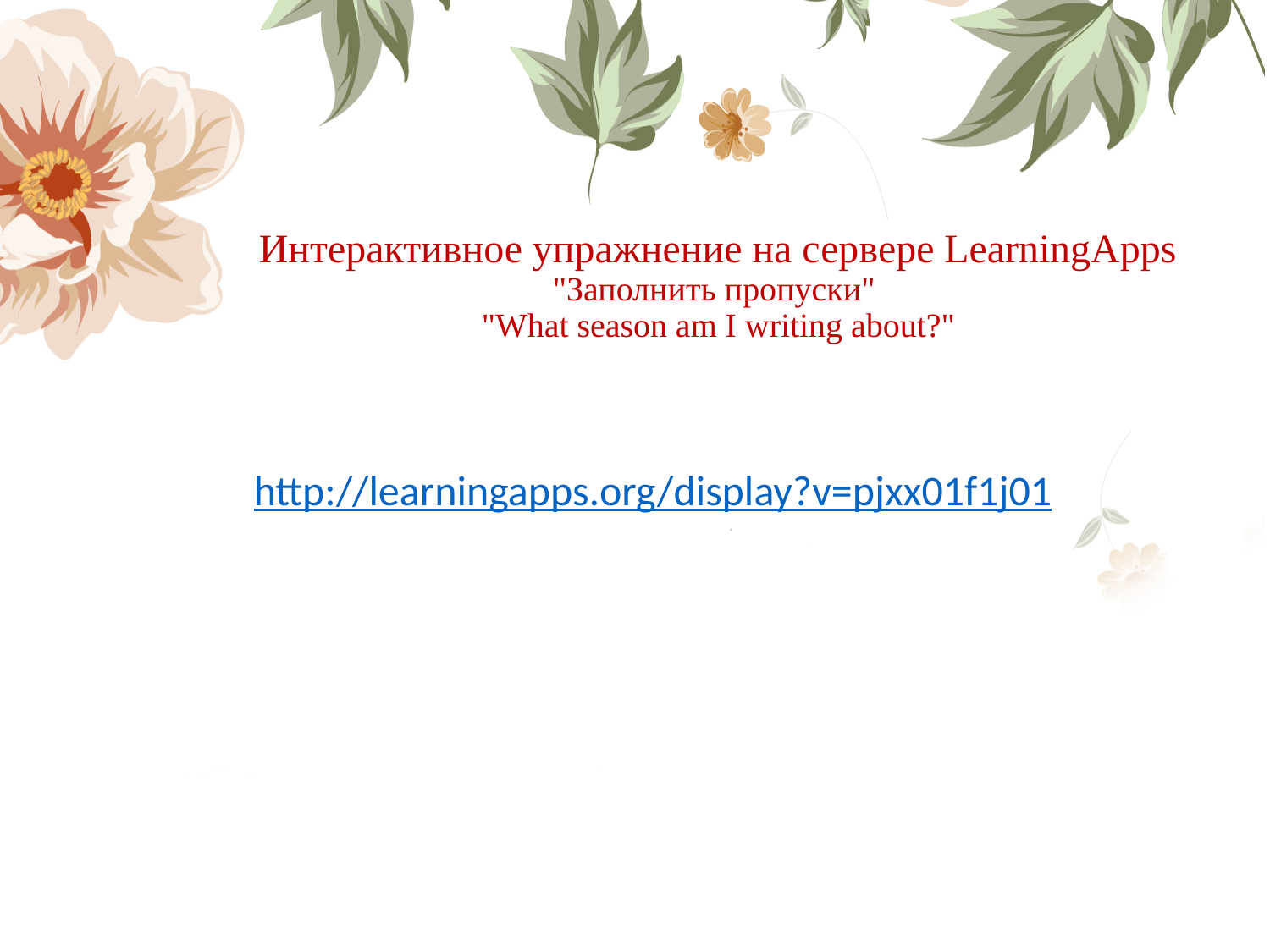

# Интерактивное упражнение на сервере LearningApps "Заполнить пропуски" "What season am I writing about?"
http://learningapps.org/display?v=pjxx01f1j01